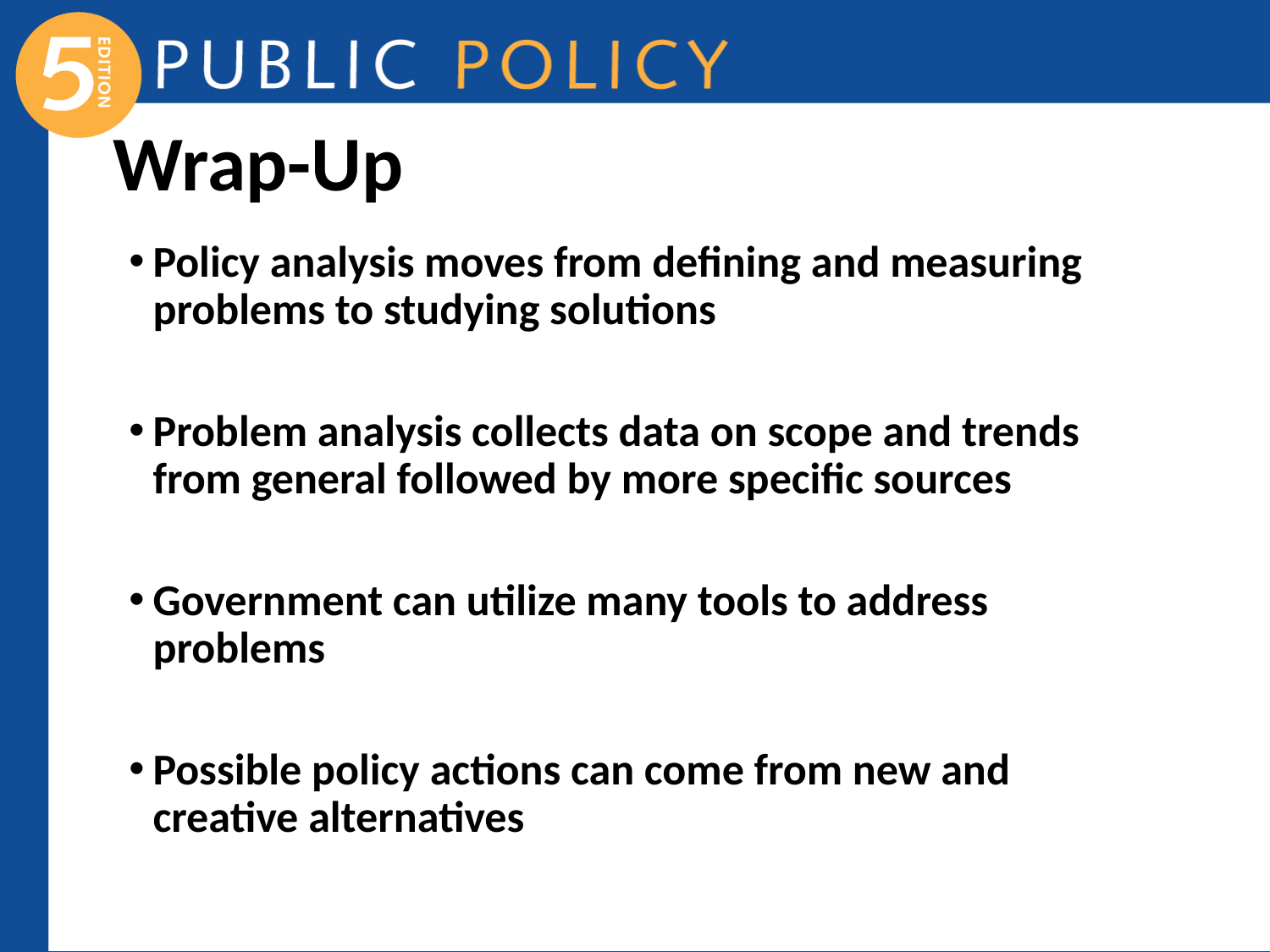

# Wrap-Up
Policy analysis moves from defining and measuring problems to studying solutions

Problem analysis collects data on scope and trends from general followed by more specific sources

Government can utilize many tools to address problems

Possible policy actions can come from new and creative alternatives